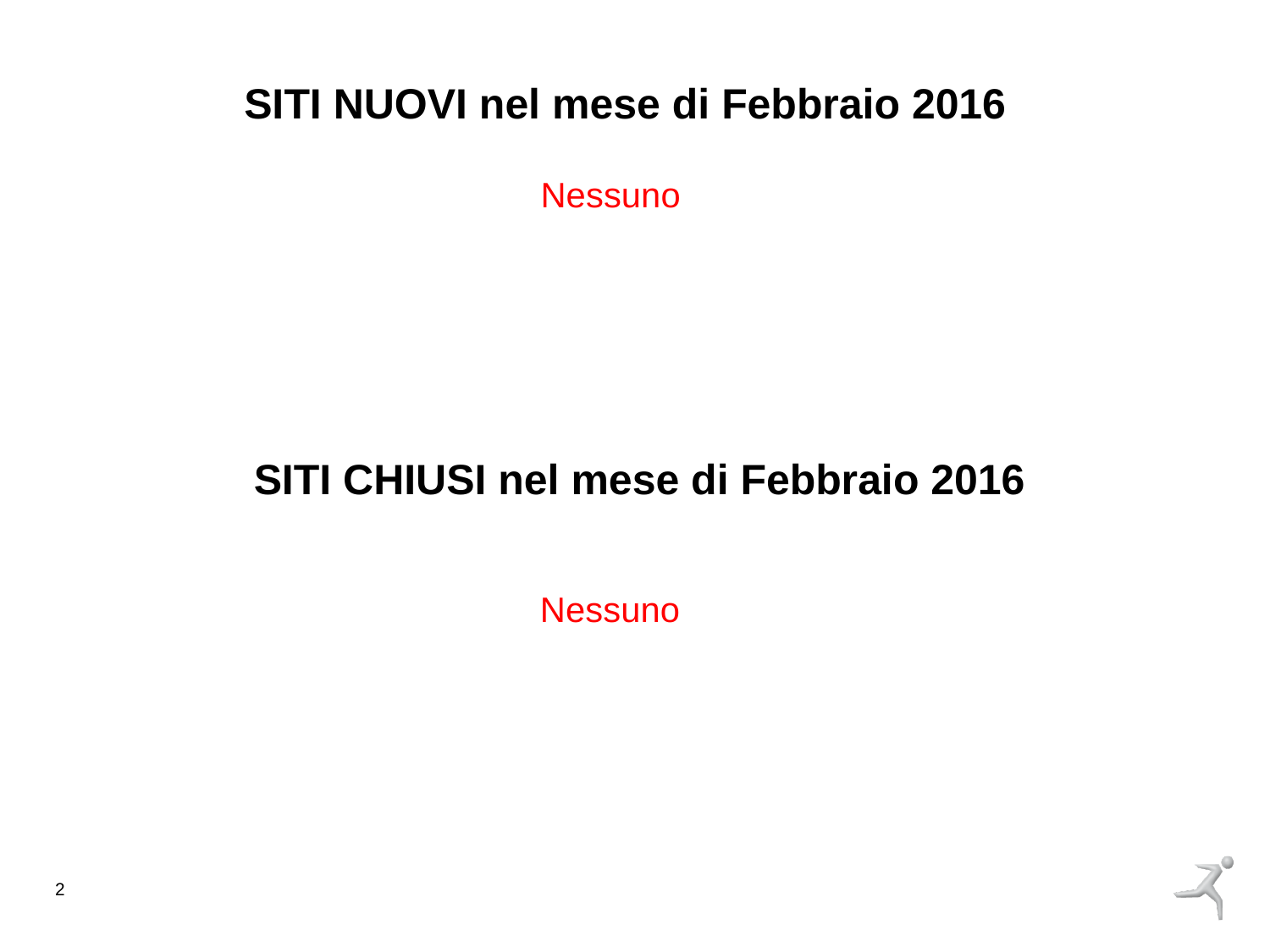

SITI NUOVI nel mese di Febbraio 2016
Nessuno
SITI CHIUSI nel mese di Febbraio 2016
Nessuno